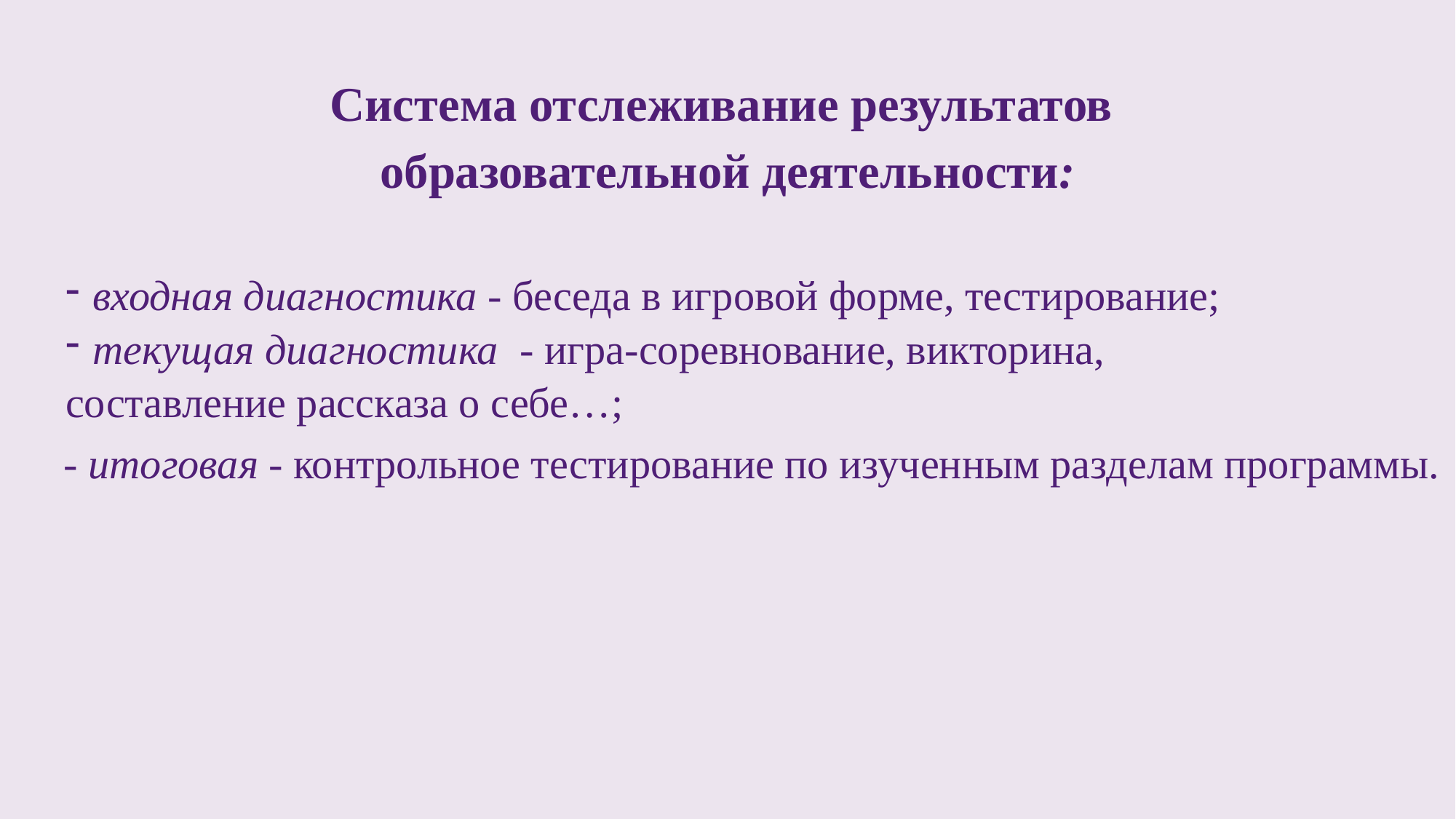

Система отслеживание результатов
образовательной деятельности:

входная диагностика - беседа в игровой форме, тестирование;
текущая диагностика  - игра-соревнование, викторина,
составление рассказа о себе…;
     - итоговая - контрольное тестирование по изученным разделам программы.